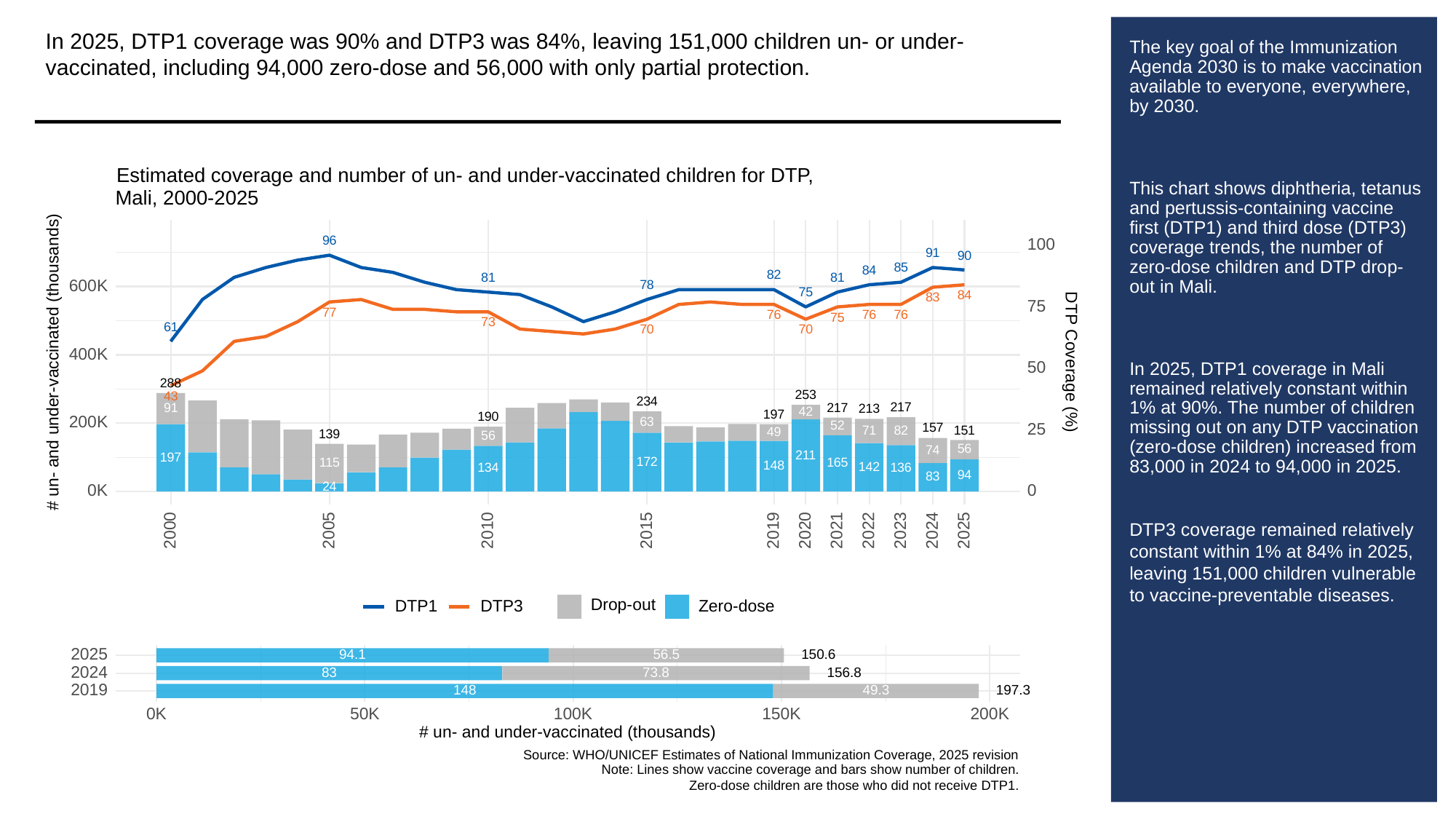

In 2025, DTP1 coverage was 90% and DTP3 was 84%, leaving 151,000 children un- or under-vaccinated, including 94,000 zero-dose and 56,000 with only partial protection.
# The key goal of the Immunization Agenda 2030 is to make vaccination available to everyone, everywhere, by 2030.

This chart shows diphtheria, tetanus and pertussis-containing vaccine first (DTP1) and third dose (DTP3) coverage trends, the number of zero-dose children and DTP drop-out in Mali.

In 2025, DTP1 coverage in Mali remained relatively constant within 1% at 90%. The number of children missing out on any DTP vaccination (zero-dose children) increased from 83,000 in 2024 to 94,000 in 2025.

DTP3 coverage remained relatively constant within 1% at 84% in 2025, leaving 151,000 children vulnerable to vaccine-preventable diseases.

Estimated coverage and number of un- and under-vaccinated children for DTP,
Mali, 2000-2025

96
100
91
90

85
84
82
81
81
600K
78

75
84
83
75
77
76
76
76
75
73

61
70
70
400K
# un- and under-vaccinated (thousands)
DTP Coverage (%)

50
288

253
43

234

217
217
91
213

42

197

190
200K

63

52

25
157

151

82
71

49

139
56

56

74

211

197

172

165
115

148
142

136
134

94

83

24

0K
0

2023
2000
2005
2010
2015
2019
2020
2021
2022
2024
2025

Drop-out
DTP3
Zero-dose
DTP1

2025
94.1
56.5
150.6

2024
83
73.8
156.8

2019
49.3
197.3
148

0K
50K
100K
150K
200K
# un- and under-vaccinated (thousands)
Source: WHO/UNICEF Estimates of National Immunization Coverage, 2025 revision
Note: Lines show vaccine coverage and bars show number of children.
Zero-dose children are those who did not receive DTP1.